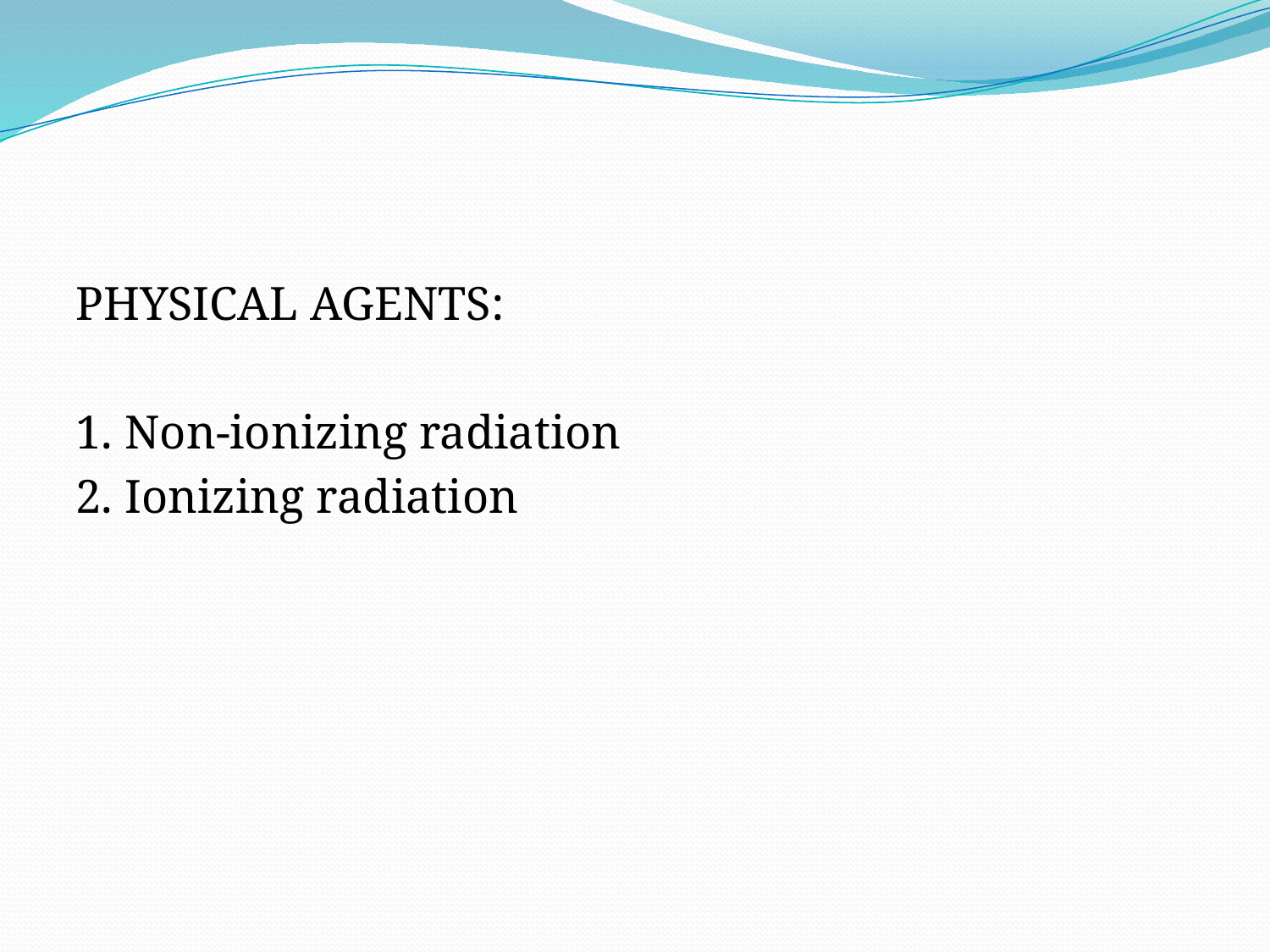

PHYSICAL AGENTS:

1. Non-ionizing radiation
2. Ionizing radiation